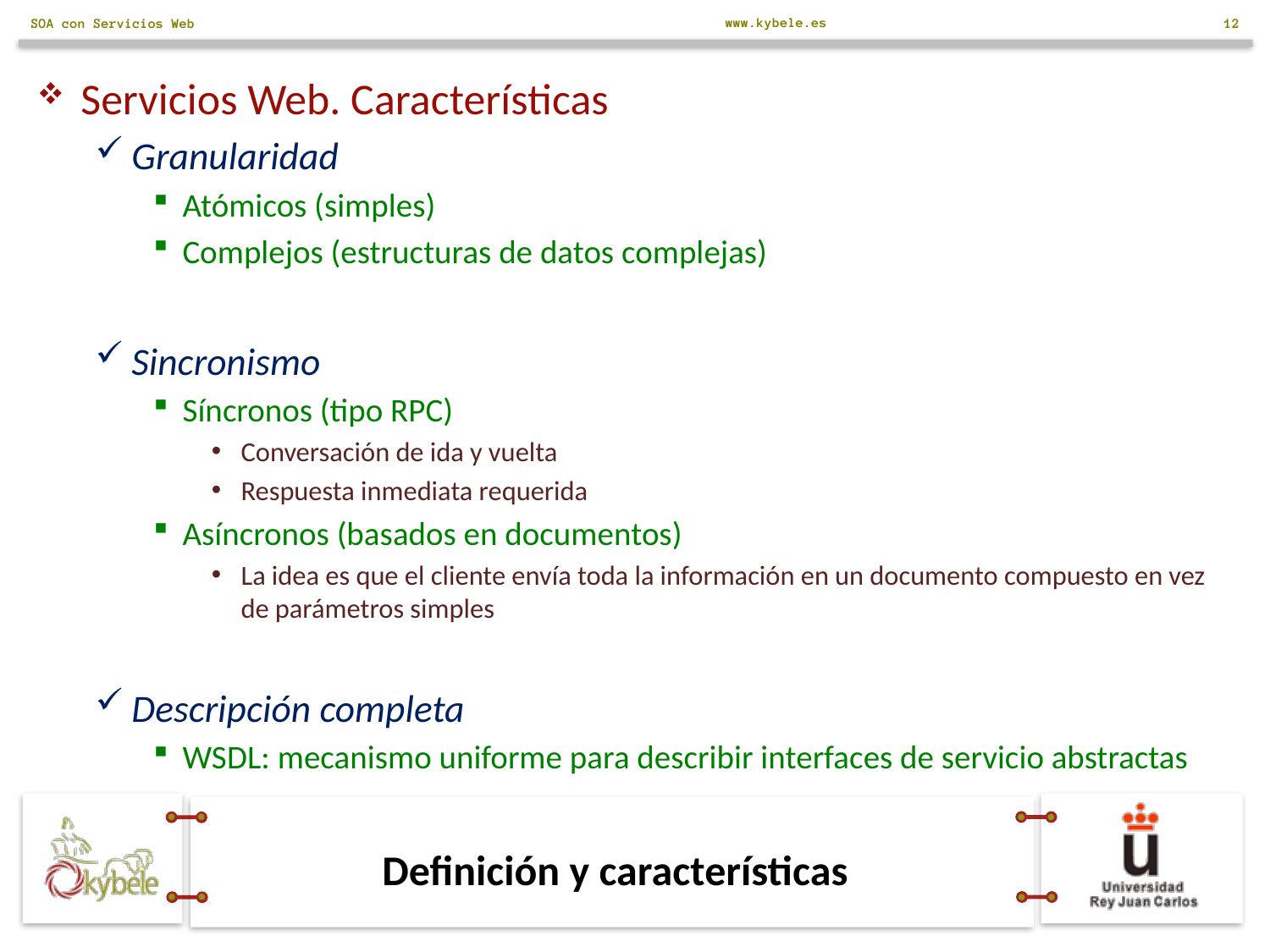

SOA con Servicios Web
12
Servicios Web. Características
Granularidad
Atómicos (simples)
Complejos (estructuras de datos complejas)

Sincronismo
Síncronos (tipo RPC)
Conversación de ida y vuelta
Respuesta inmediata requerida
Asíncronos (basados en documentos)
La idea es que el cliente envía toda la información en un documento compuesto en vez de parámetros simples

Descripción completa
WSDL: mecanismo uniforme para describir interfaces de servicio abstractas
# Definición y características